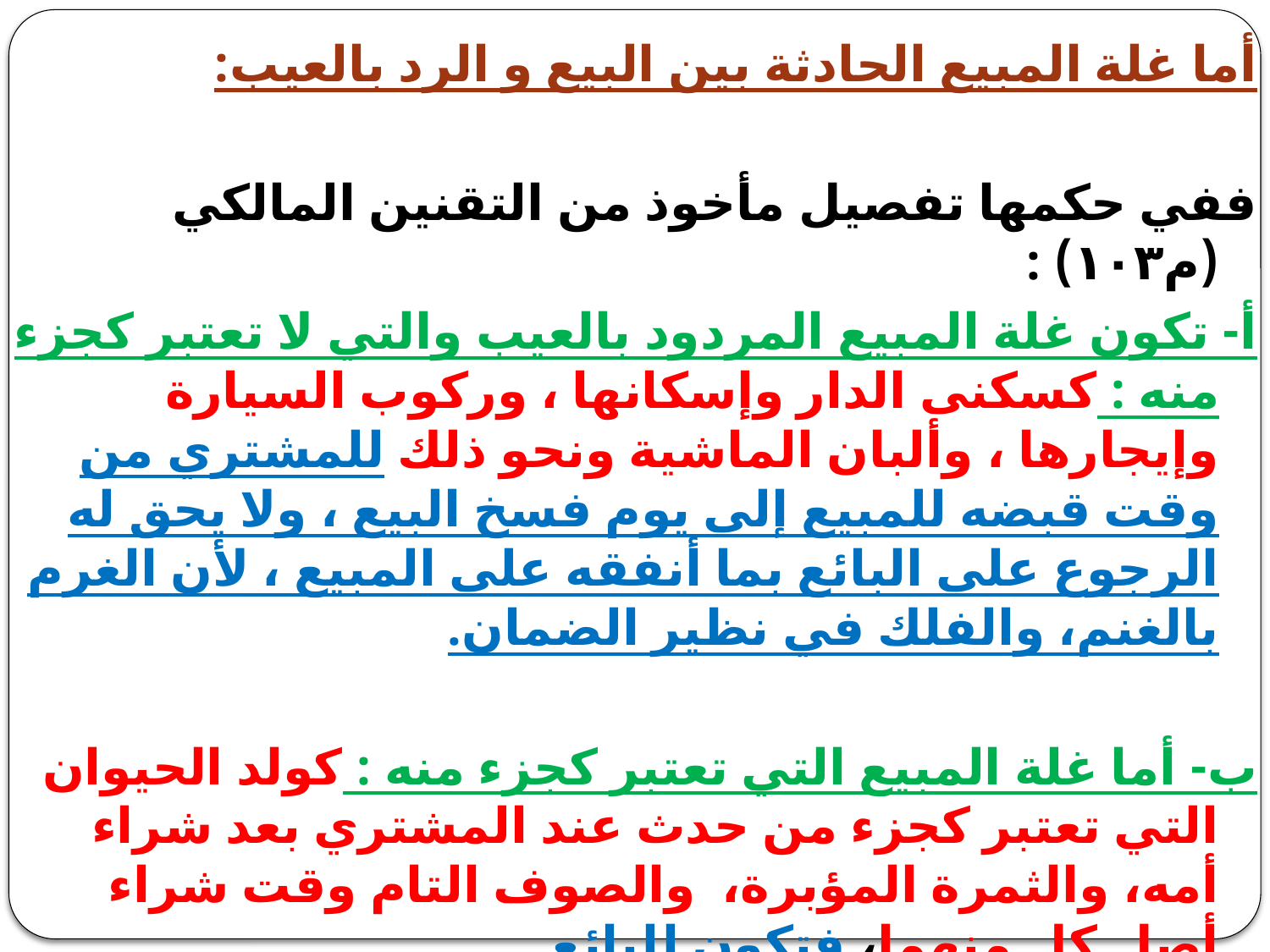

أما غلة المبيع الحادثة بين البيع و الرد بالعيب:

ففي حكمها تفصيل مأخوذ من التقنين المالكي (م١٠٣) :
أ- تكون غلة المبيع المردود بالعيب والتي لا تعتبر كجزء منه : كسكنى الدار وإسكانها ، وركوب السيارة وإيجارها ، وألبان الماشية ونحو ذلك للمشتري من وقت قبضه للمبيع إلى يوم فسخ البيع ، ولا يحق له الرجوع على البائع بما أنفقه على المبيع ، لأن الغرم بالغنم، والفلك في نظير الضمان.

ب- أما غلة المبيع التي تعتبر كجزء منه : كولد الحيوان ‏التي تعتبر كجزء من حدث عند المشتري بعد شراء أمه، والثمرة المؤبرة،  والصوف التام وقت شراء أصل كل منهما، فتكون للبائع.

ج- وأما المبيع الذي لا غلة له، فيكون للمشتري الرجوع على البائع بما أنفقه ( م٥٥٣ ) إماراتي